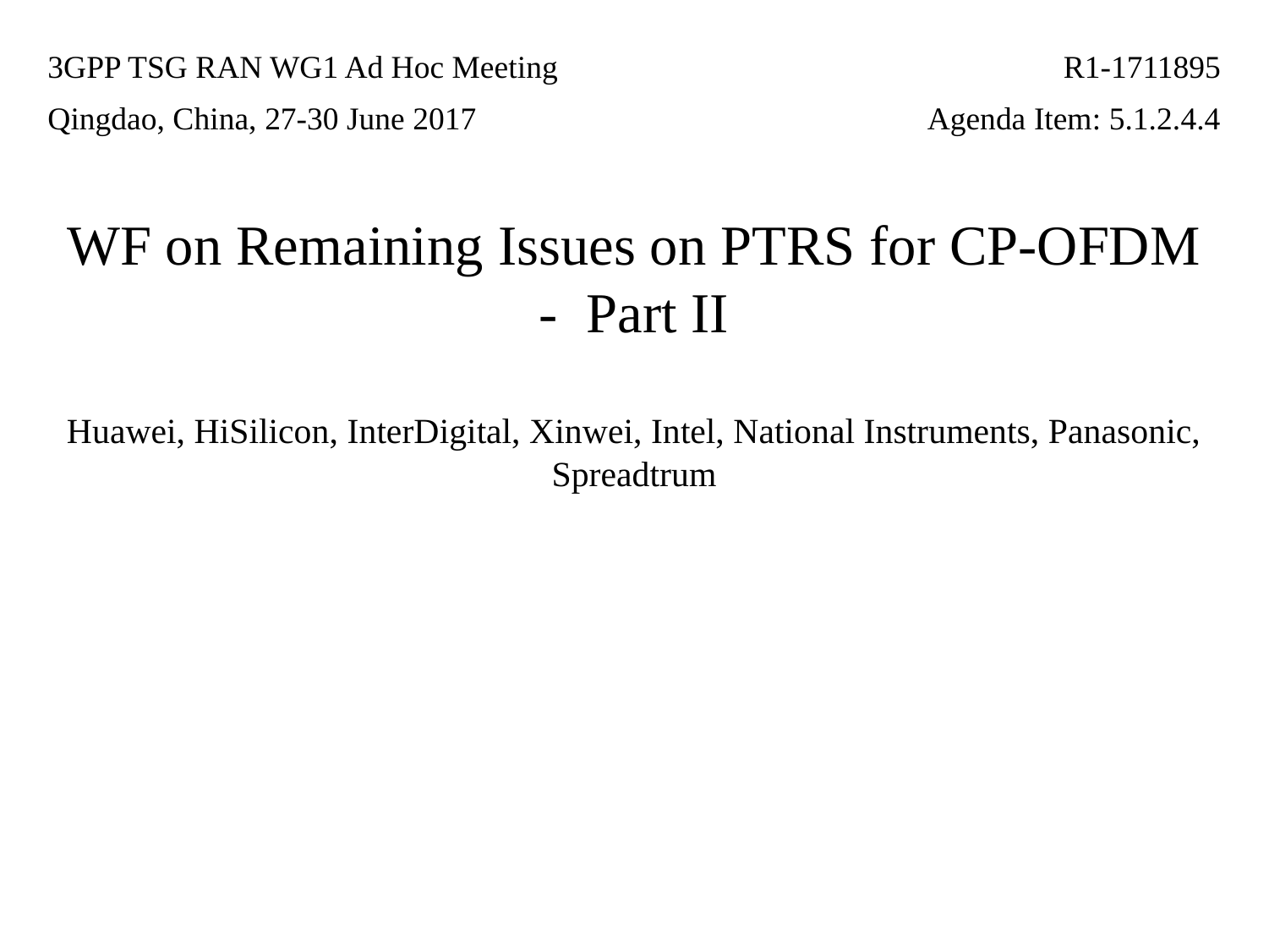

| 3GPP TSG RAN WG1 Ad Hoc Meeting | R1-1711895 |
| --- | --- |
| Qingdao, China, 27-30 June 2017 | Agenda Item: 5.1.2.4.4 |
# WF on Remaining Issues on PTRS for CP-OFDM -  Part II
Huawei, HiSilicon, InterDigital, Xinwei, Intel, National Instruments, Panasonic, Spreadtrum